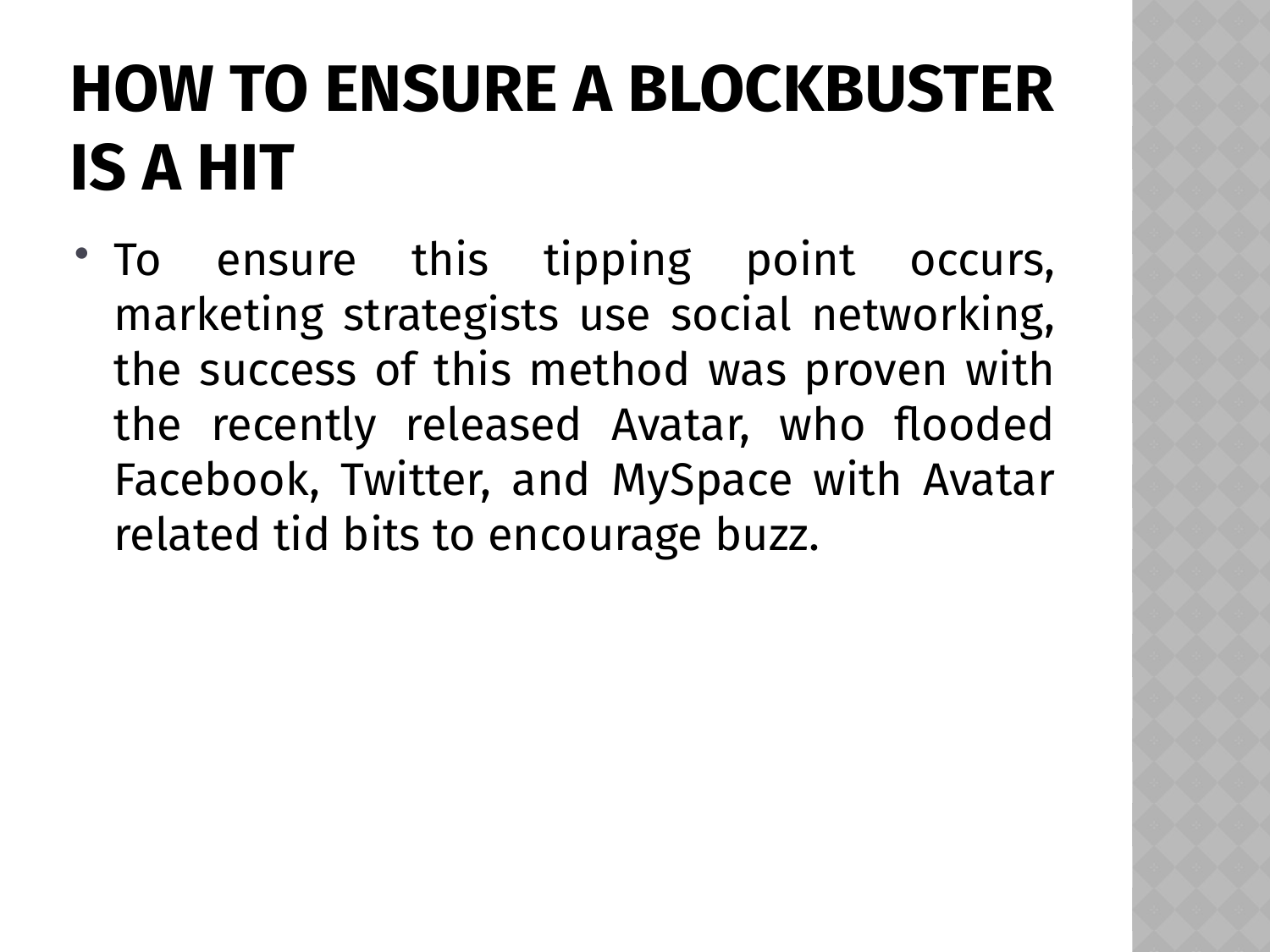

# How to ensure a blockbuster is a hit
To ensure this tipping point occurs, marketing strategists use social networking, the success of this method was proven with the recently released Avatar, who flooded Facebook, Twitter, and MySpace with Avatar related tid bits to encourage buzz.